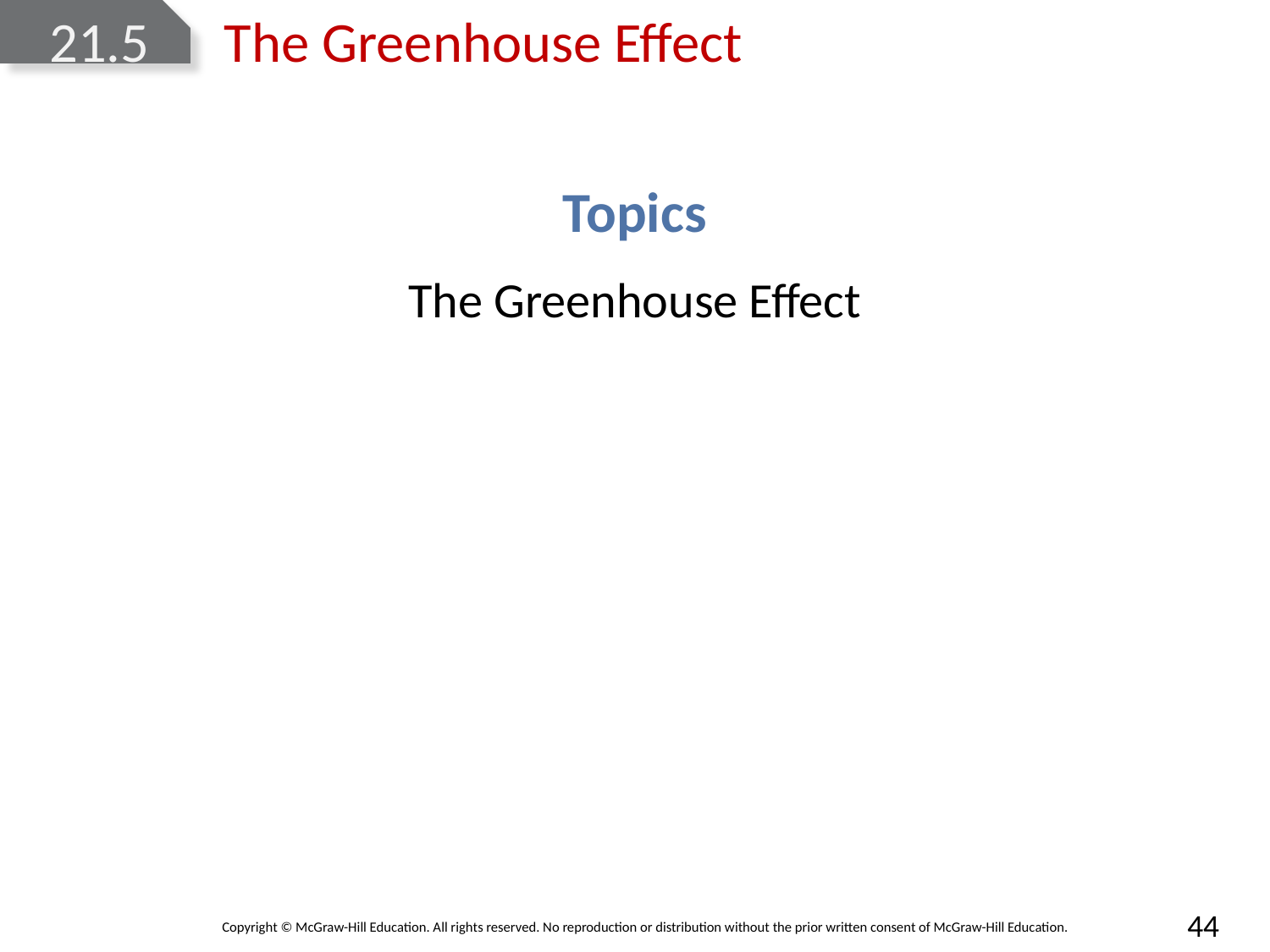

# 21.5	The Greenhouse Effect
Topics
The Greenhouse Effect